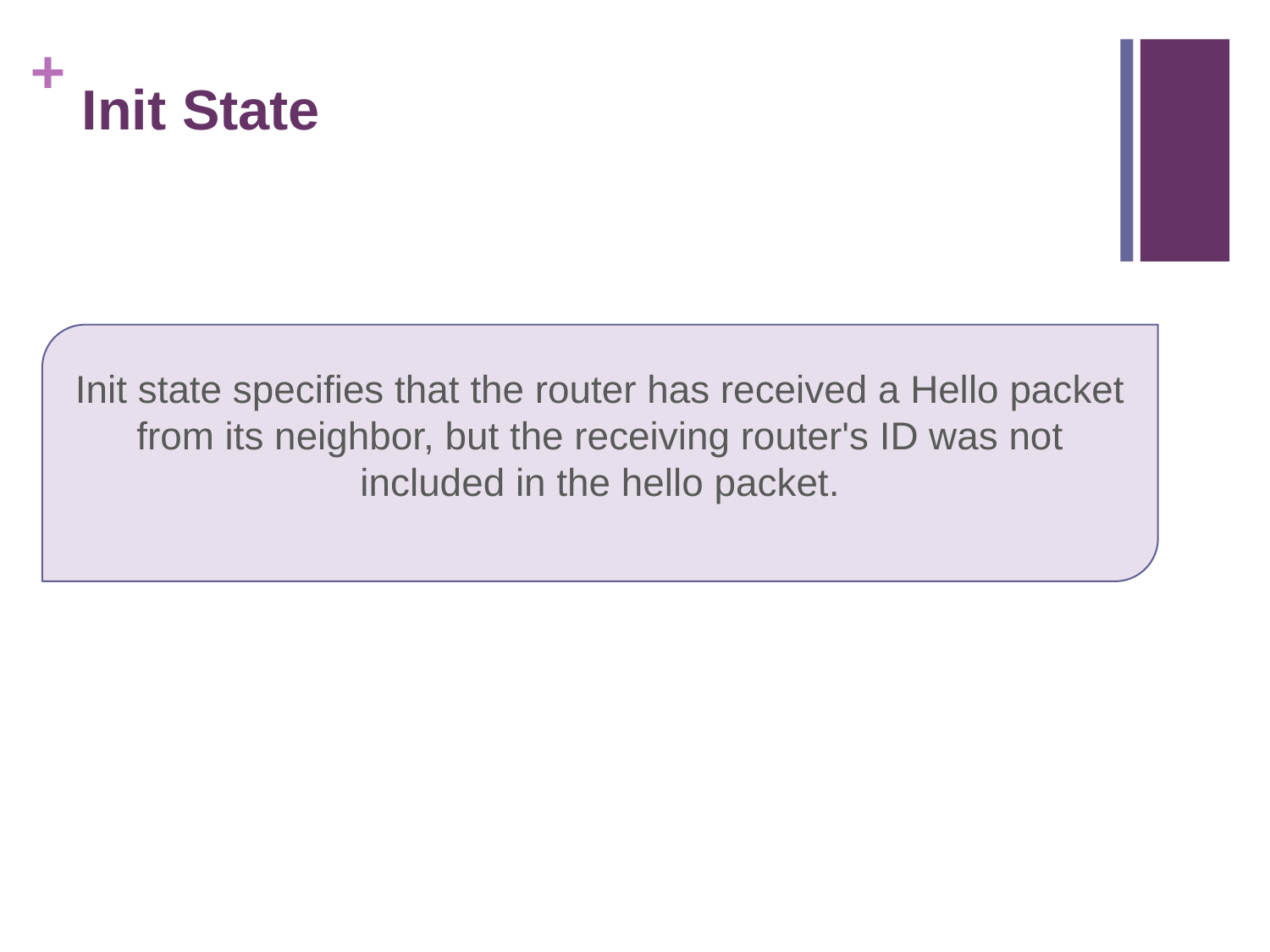

# Init State
Init state specifies that the router has received a Hello packet from its neighbor, but the receiving router's ID was not included in the hello packet.